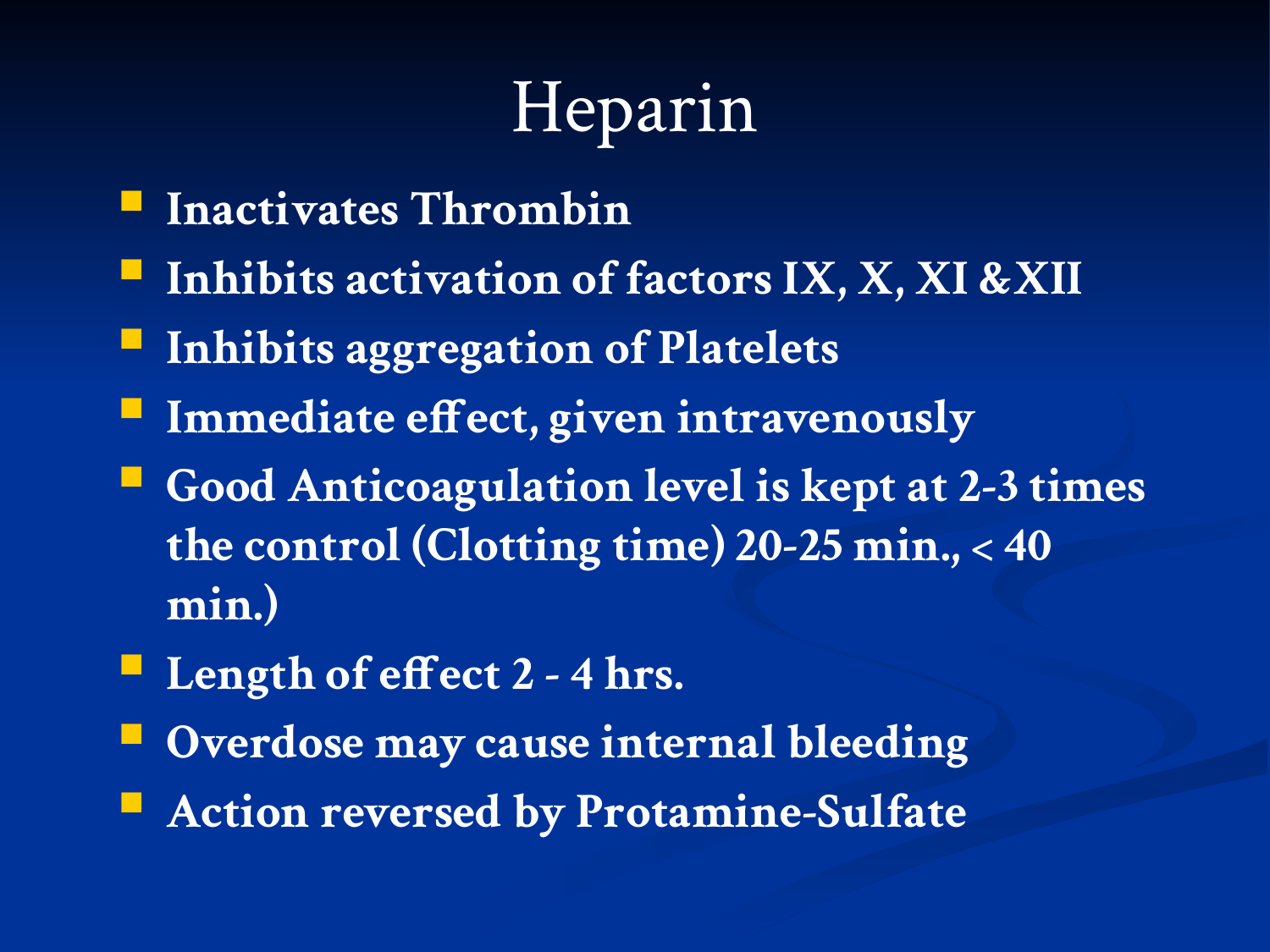

# Heparin
Inactivates Thrombin
Inhibits activation of factors IX, X, XI &XII
Inhibits aggregation of Platelets
Immediate effect, given intravenously
Good Anticoagulation level is kept at 2-3 times the control (Clotting time) 20-25 min., < 40 min.)
Length of effect 2 - 4 hrs.
Overdose may cause internal bleeding
Action reversed by Protamine-Sulfate